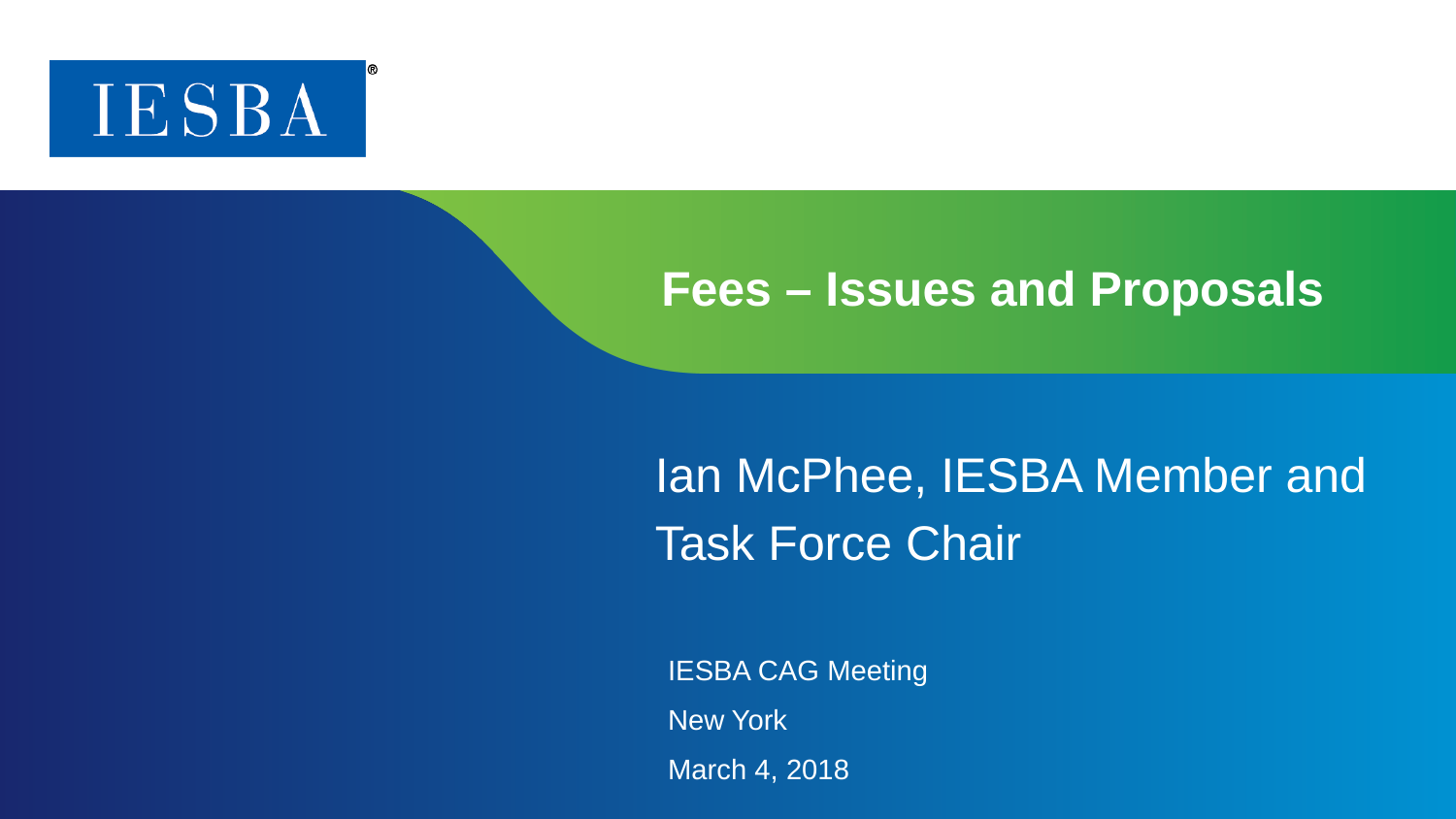

# Fees – Issues and Proposals
Ian McPhee, IESBA Member and
Task Force Chair
IESBA CAG Meeting
New York
March 4, 2018